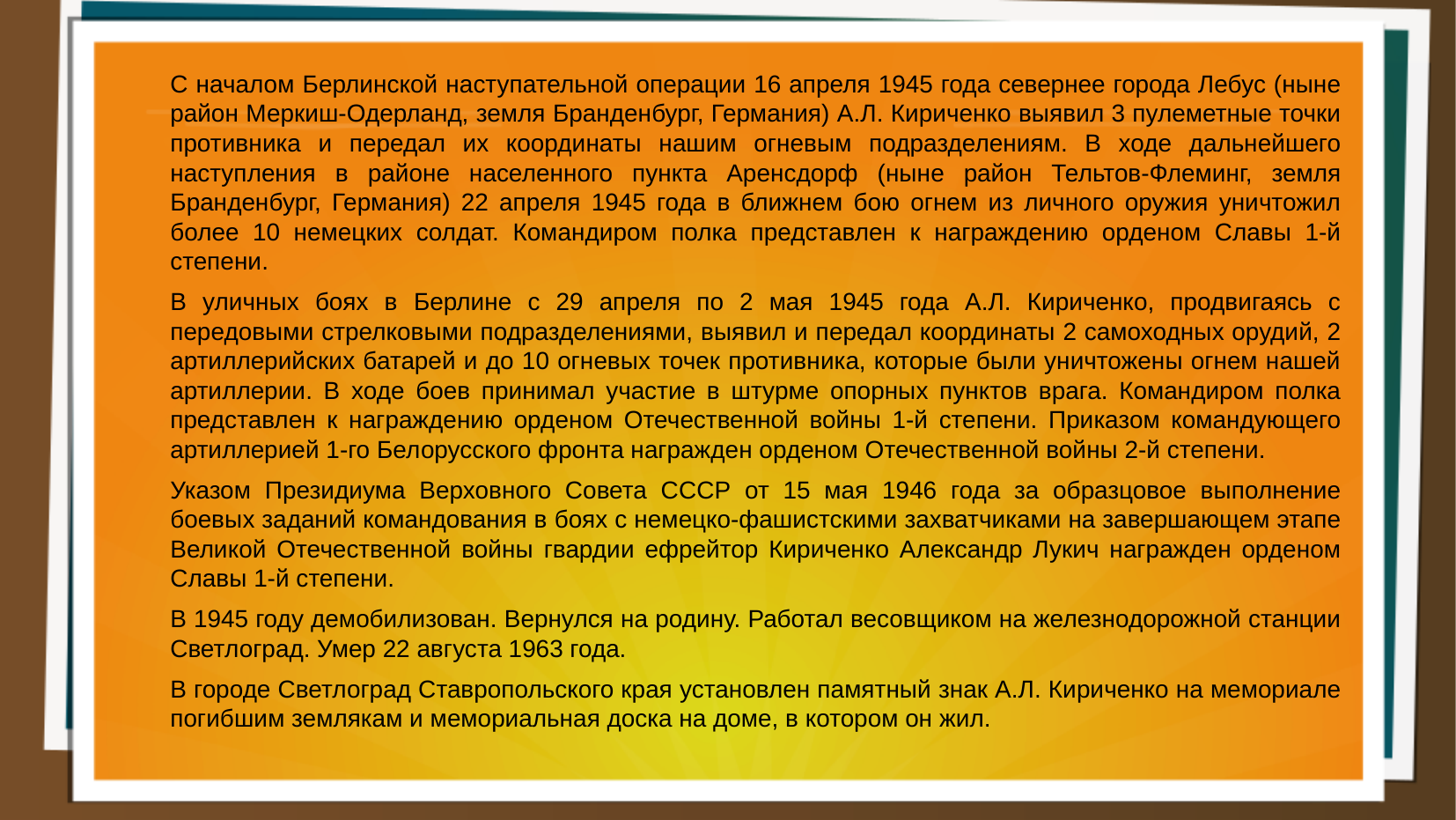

С началом Берлинской наступательной операции 16 апреля 1945 года севернее города Лебус (ныне район Меркиш-Одерланд, земля Бранденбург, Германия) А.Л. Кириченко выявил 3 пулеметные точки противника и передал их координаты нашим огневым подразделениям. В ходе дальнейшего наступления в районе населенного пункта Аренсдорф (ныне район Тельтов-Флеминг, земля Бранденбург, Германия) 22 апреля 1945 года в ближнем бою огнем из личного оружия уничтожил более 10 немецких солдат. Командиром полка представлен к награждению орденом Славы 1-й степени.
	В уличных боях в Берлине с 29 апреля по 2 мая 1945 года А.Л. Кириченко, продвигаясь с передовыми стрелковыми подразделениями, выявил и передал координаты 2 самоходных орудий, 2 артиллерийских батарей и до 10 огневых точек противника, которые были уничтожены огнем нашей артиллерии. В ходе боев принимал участие в штурме опорных пунктов врага. Командиром полка представлен к награждению орденом Отечественной войны 1-й степени. Приказом командующего артиллерией 1-го Белорусского фронта награжден орденом Отечественной войны 2-й степени.
	Указом Президиума Верховного Совета СССР от 15 мая 1946 года за образцовое выполнение боевых заданий командования в боях с немецко-фашистскими захватчиками на завершающем этапе Великой Отечественной войны гвардии ефрейтор Кириченко Александр Лукич награжден орденом Славы 1-й степени.
	В 1945 году демобилизован. Вернулся на родину. Работал весовщиком на железнодорожной станции Светлоград. Умер 22 августа 1963 года.
	В городе Светлоград Ставропольского края установлен памятный знак А.Л. Кириченко на мемориале погибшим землякам и мемориальная доска на доме, в котором он жил.